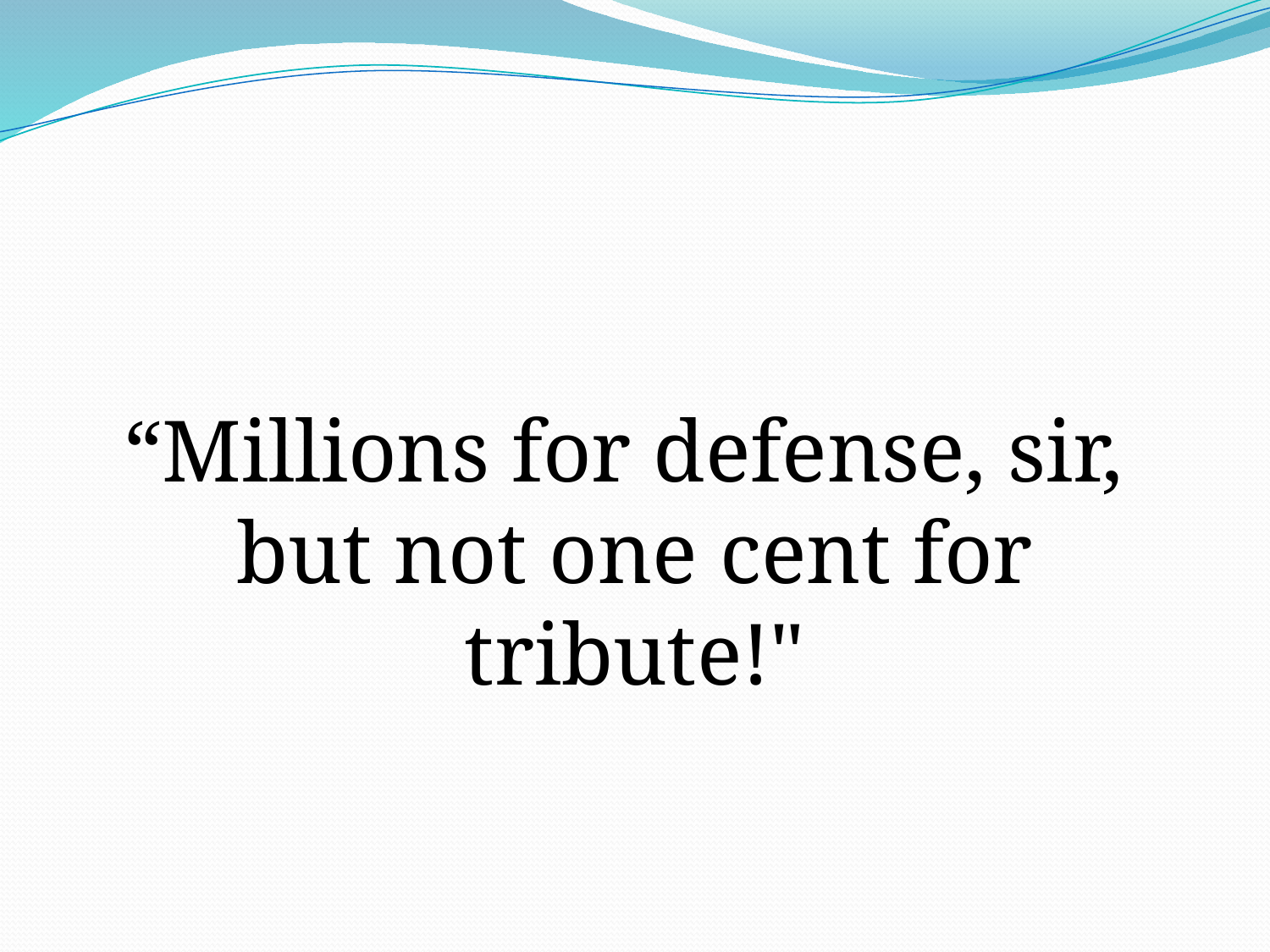

“Millions for defense, sir,
but not one cent for tribute!"